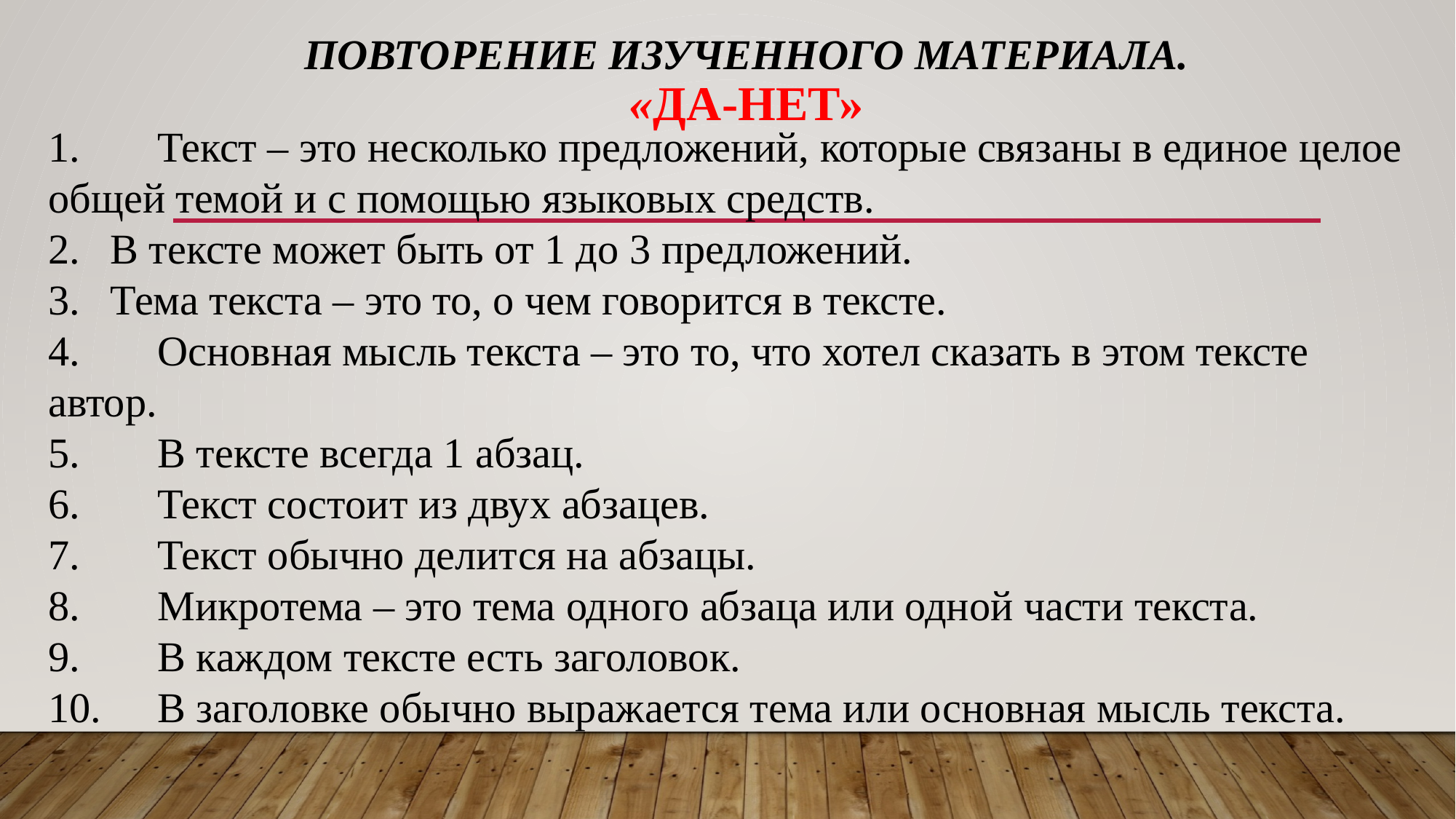

# Повторение изученного материала. «ДА-Нет»
1.	Текст – это несколько предложений, которые связаны в единое целое общей темой и с помощью языковых средств.
  В тексте может быть от 1 до 3 предложений.
  Тема текста – это то, о чем говорится в тексте.
4.	Основная мысль текста – это то, что хотел сказать в этом тексте автор.
5.	В тексте всегда 1 абзац.
6.	Текст состоит из двух абзацев.
7.	Текст обычно делится на абзацы.
8.	Микротема – это тема одного абзаца или одной части текста.
9.	В каждом тексте есть заголовок.
10.	В заголовке обычно выражается тема или основная мысль текста.